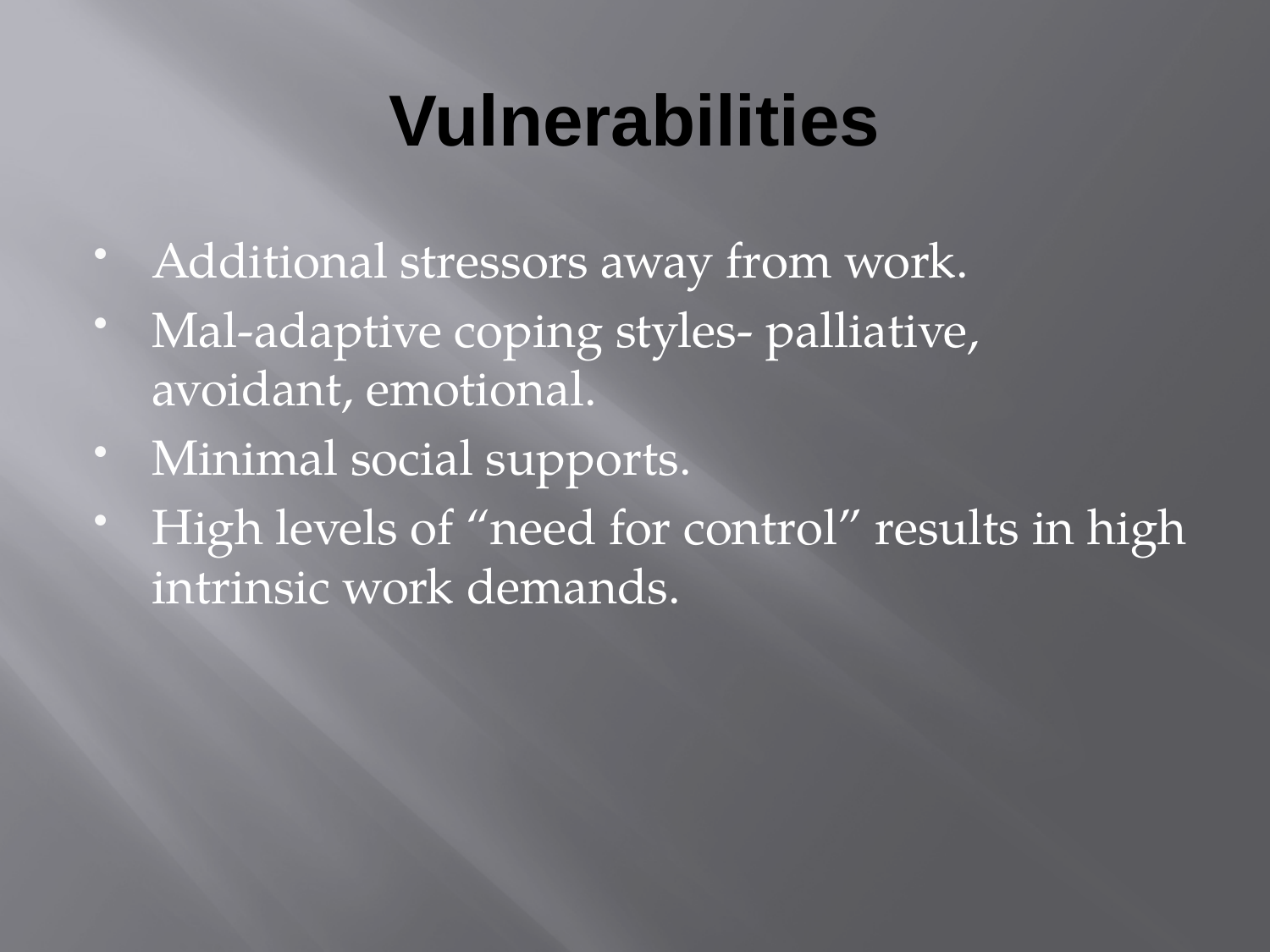

# Vulnerabilities
Additional stressors away from work.
Mal-adaptive coping styles- palliative, avoidant, emotional.
Minimal social supports.
High levels of “need for control” results in high intrinsic work demands.